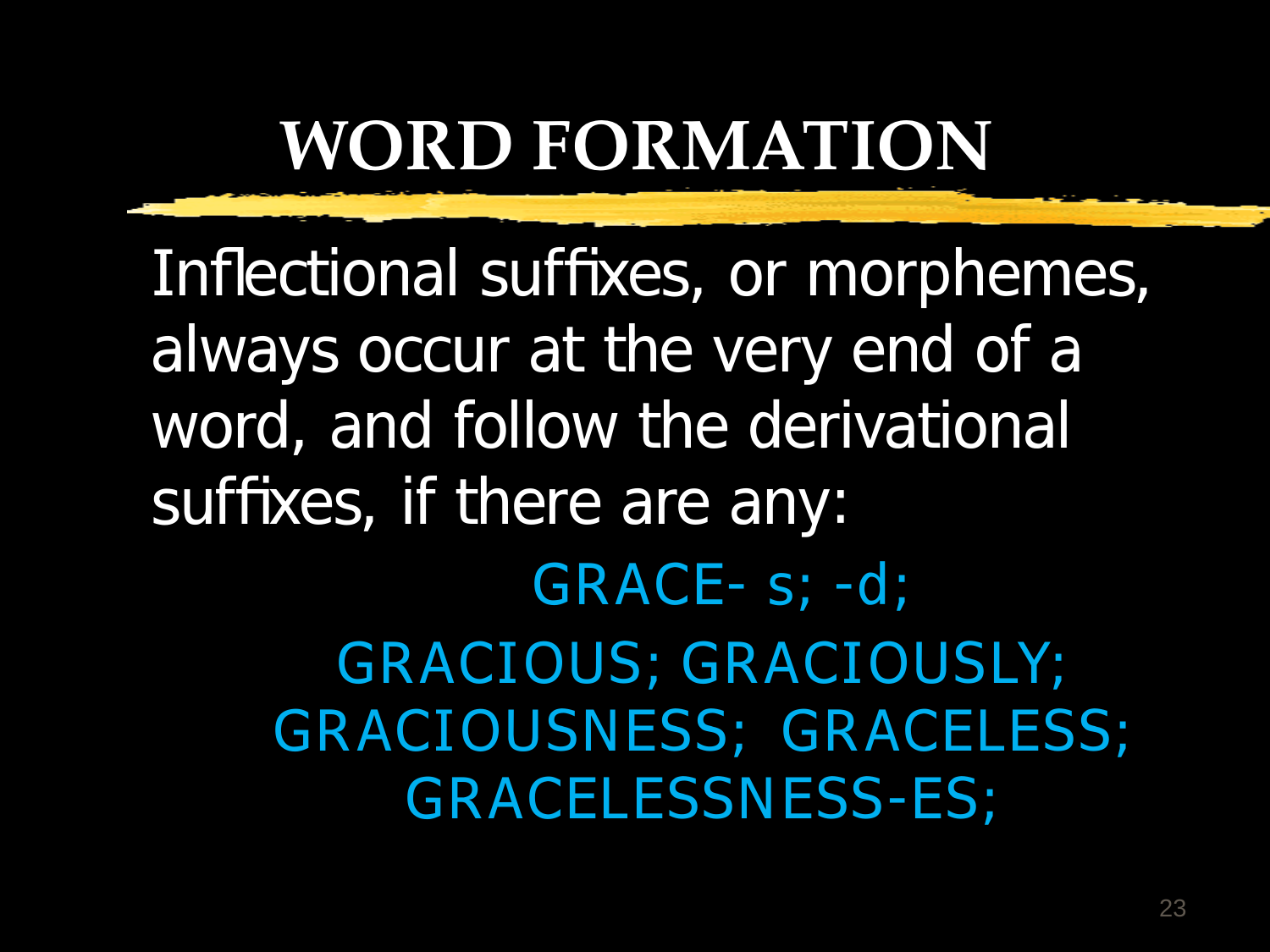

# WORD FORMATION
	Inflectional suffixes, or morphemes, always occur at the very end of a word, and follow the derivational suffixes, if there are any:
 				GRACE- s; -d;
	GRACIOUS; GRACIOUSLY; GRACIOUSNESS; 	GRACELESS; GRACELESSNESS-ES;

23